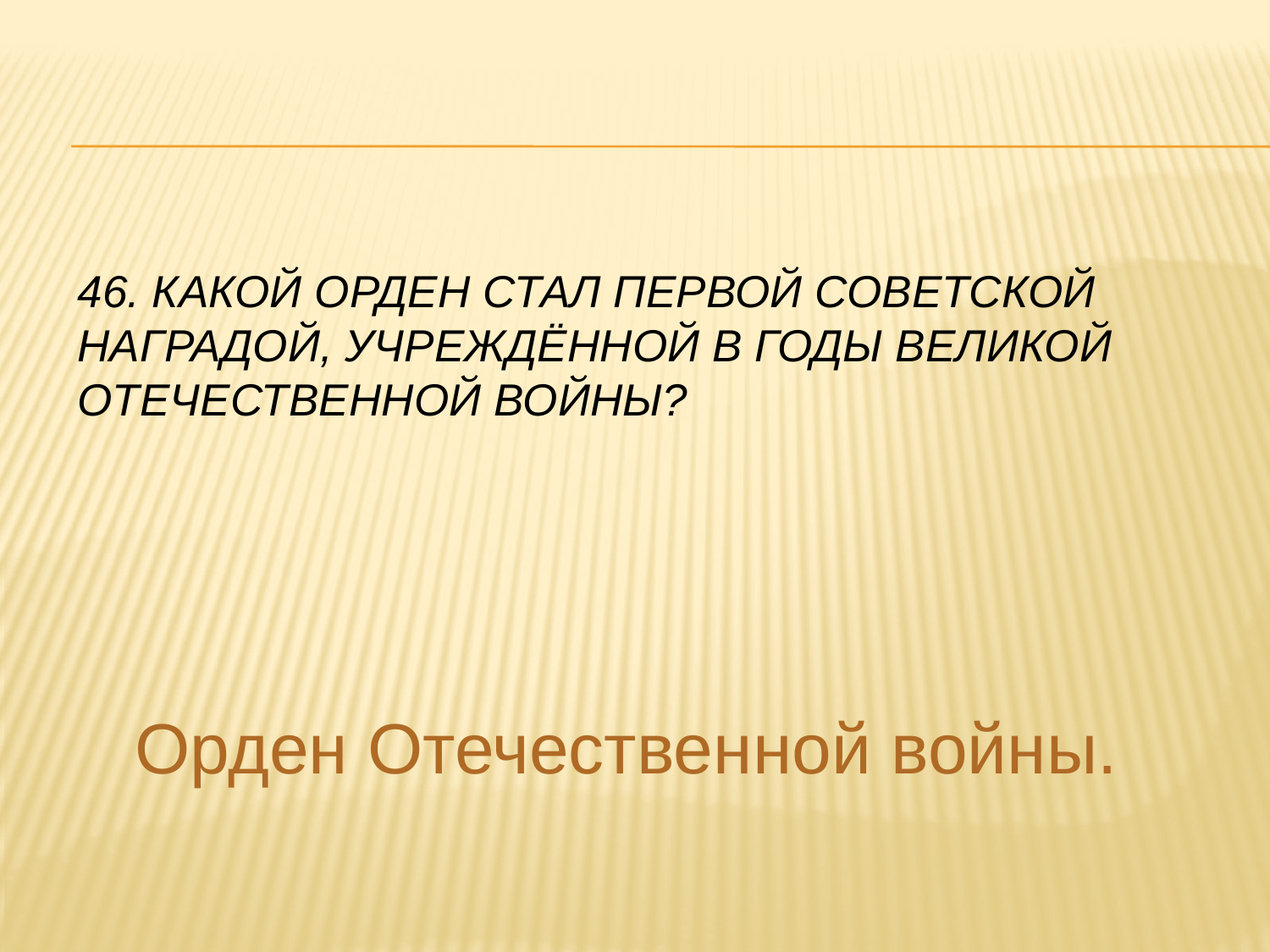

# 46. Какой орден стал первой советской наградой, учреждённой в годы Великой Отечественной войны?
Орден Отечественной войны.